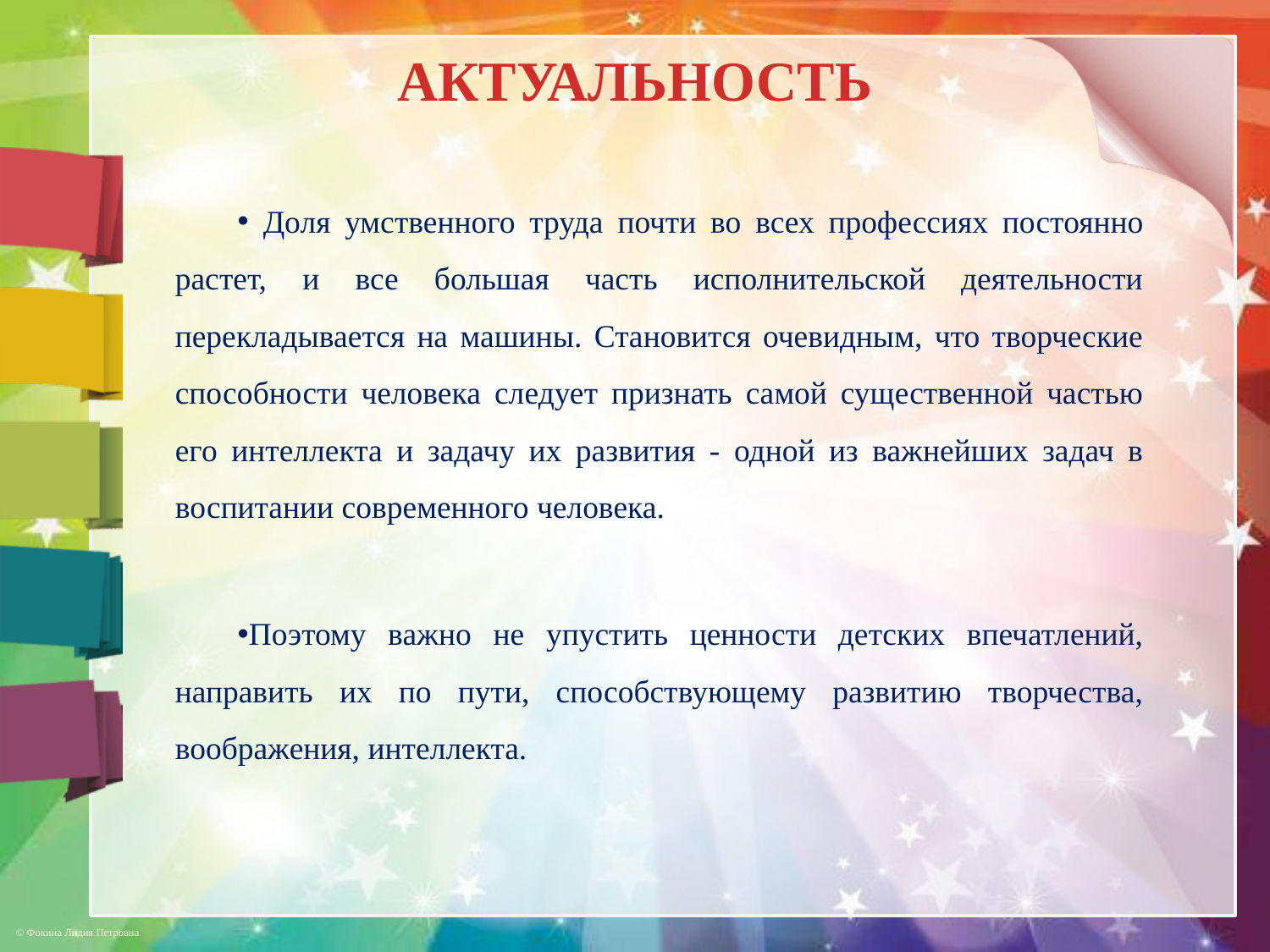

# АКТУАЛЬНОСТЬ
 Доля умственного труда почти во всех профессиях постоянно растет, и все большая часть исполнительской деятельности перекладывается на машины. Становится очевидным, что творческие способности человека следует признать самой существенной частью его интеллекта и задачу их развития - одной из важнейших задач в воспитании современного человека.

Поэтому важно не упустить ценности детских впечатлений, направить их по пути, способствующему развитию творчества, воображения, интеллекта.